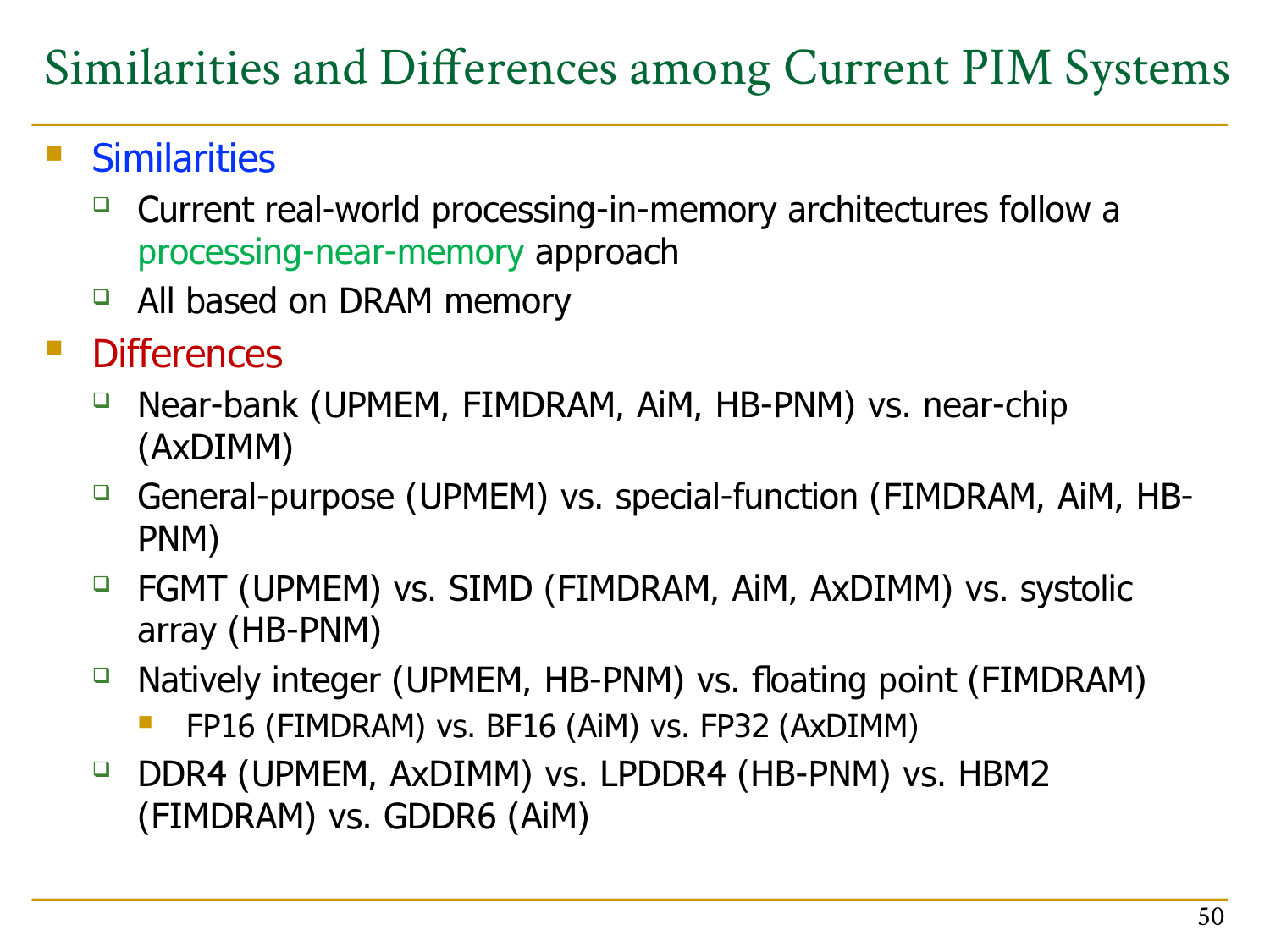

# Similarities and Differences among Current PIM Systems
Similarities
Current real-world processing-in-memory architectures follow a processing-near-memory approach
All based on DRAM memory
Differences
Near-bank (UPMEM, FIMDRAM, AiM, HB-PNM) vs. near-chip (AxDIMM)
General-purpose (UPMEM) vs. special-function (FIMDRAM, AiM, HB-PNM)
FGMT (UPMEM) vs. SIMD (FIMDRAM, AiM, AxDIMM) vs. systolic array (HB-PNM)
Natively integer (UPMEM, HB-PNM) vs. floating point (FIMDRAM)
FP16 (FIMDRAM) vs. BF16 (AiM) vs. FP32 (AxDIMM)
DDR4 (UPMEM, AxDIMM) vs. LPDDR4 (HB-PNM) vs. HBM2 (FIMDRAM) vs. GDDR6 (AiM)
50